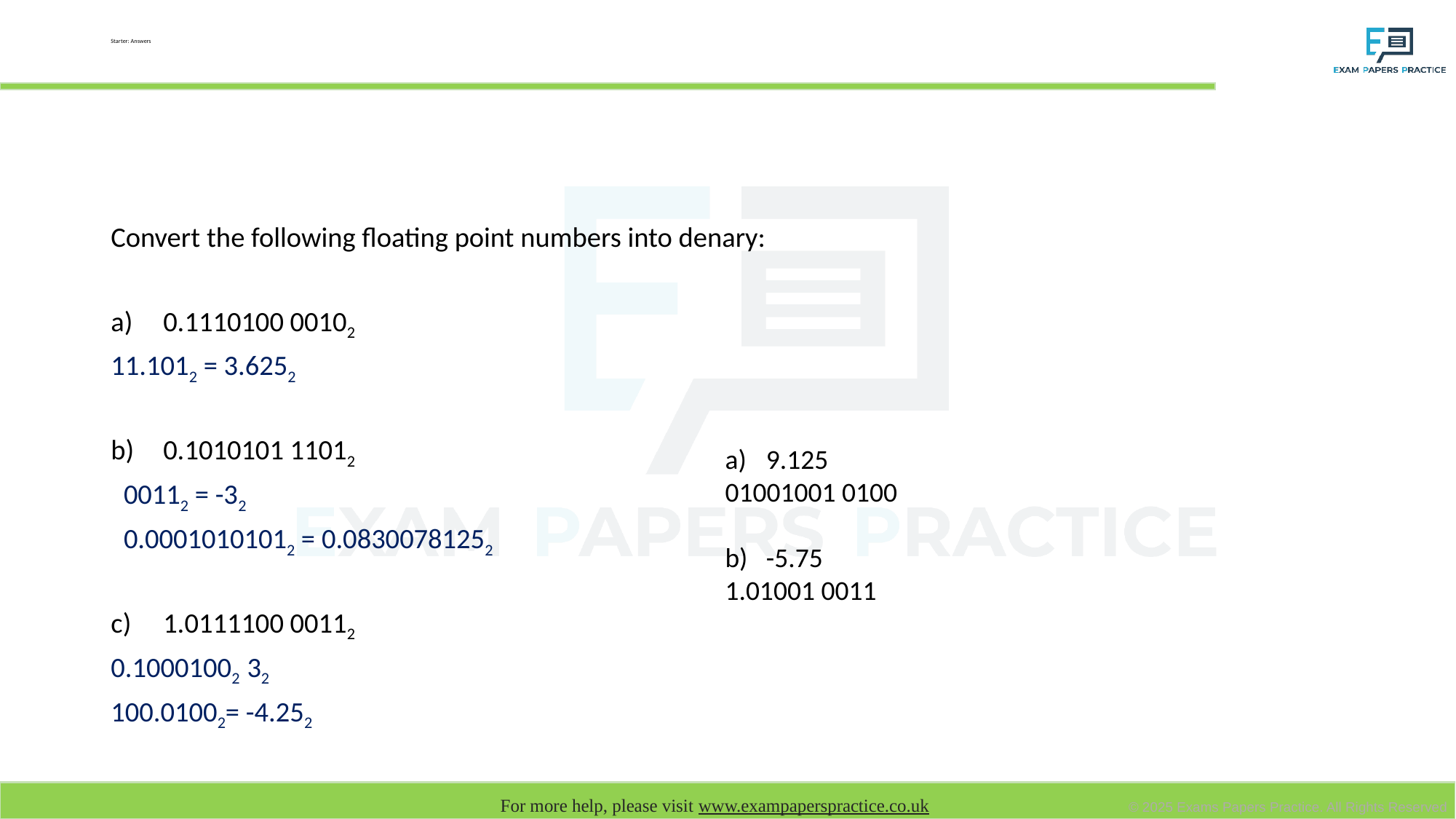

# Starter: Answers
Convert the following floating point numbers into denary:

0.1110100 00102
11.1012 = 3.6252

0.1010101 11012
  00112 = -32
  0.00010101012 = 0.08300781252

1.0111100 00112
0.10001002  32
100.01002= -4.252

9.125
01001001 0100

-5.75
1.01001 0011